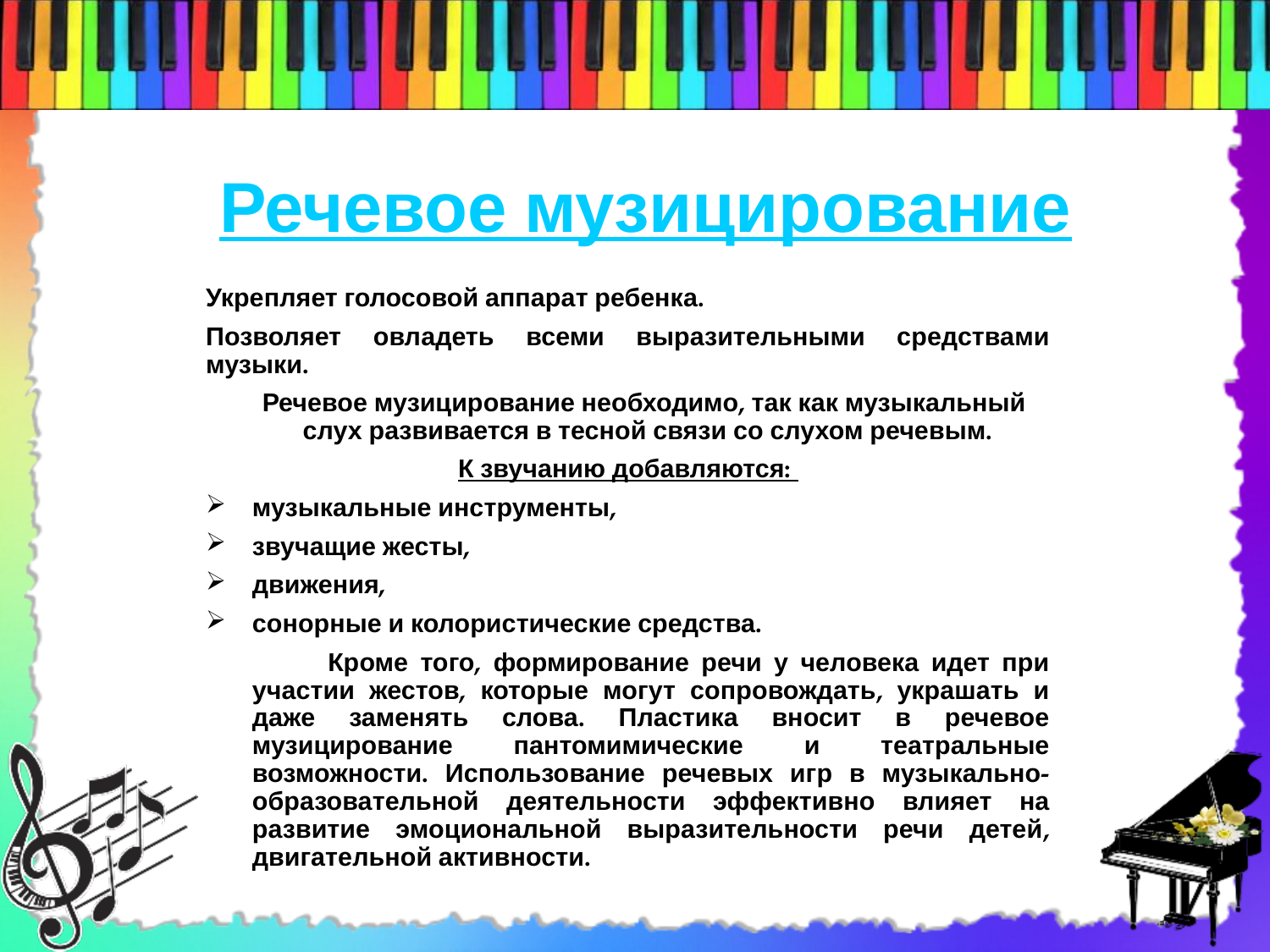

# Речевое музицирование
Укрепляет голосовой аппарат ребенка.
Позволяет овладеть всеми выразительными средствами музыки.
     Речевое музицирование необходимо, так как музыкальный слух развивается в тесной связи со слухом речевым.
К звучанию добавляются:
музыкальные инструменты,
звучащие жесты,
движения,
сонорные и колористические средства.
          Кроме того, формирование речи у человека идет при участии жестов, которые могут сопровождать, украшать и даже заменять слова. Пластика вносит в речевое музицирование пантомимические и театральные возможности. Использование речевых игр в музыкально-образовательной деятельности эффективно влияет на развитие эмоциональной выразительности речи детей, двигательной активности.